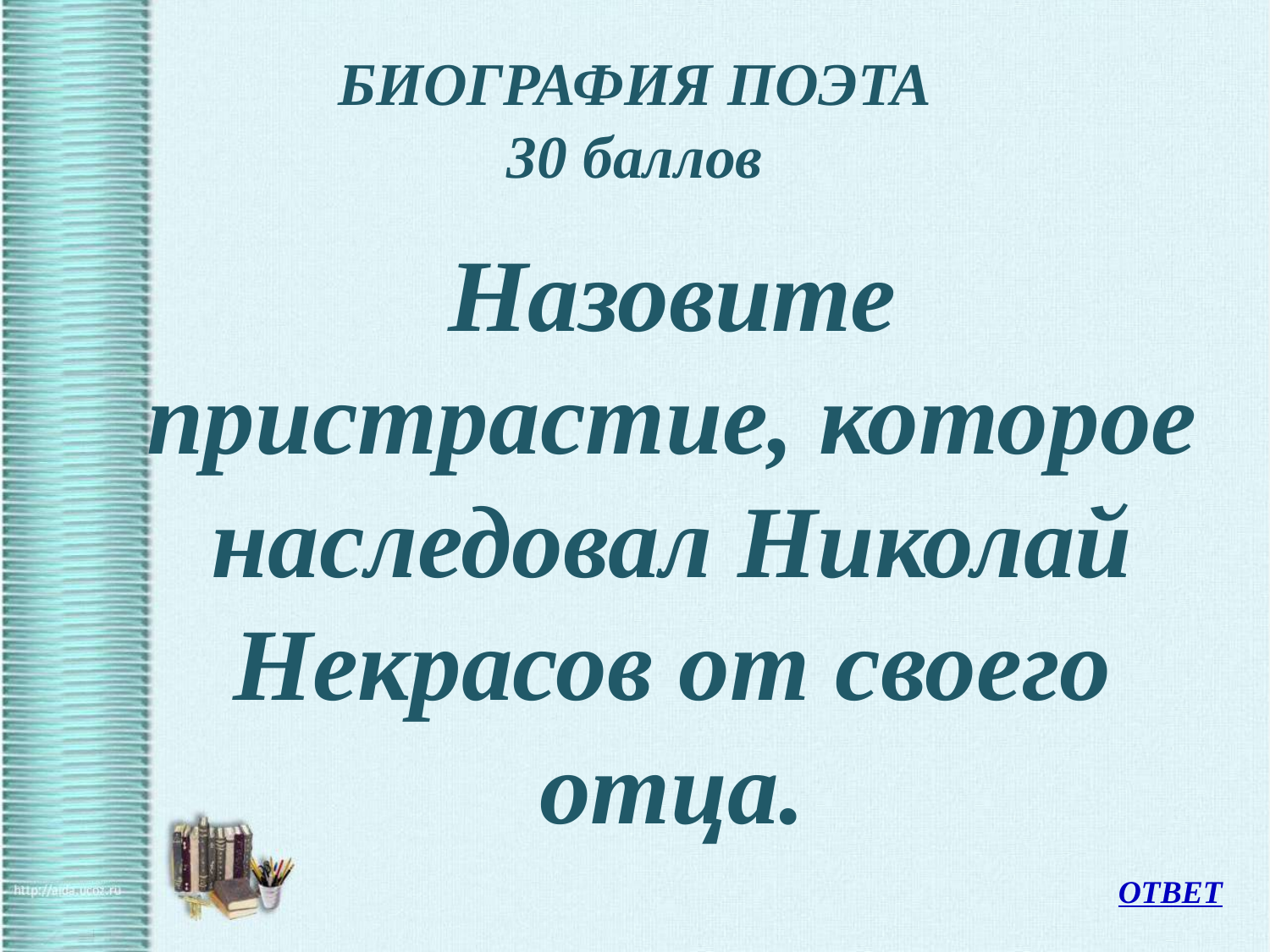

# БИОГРАФИЯ ПОЭТА 30 баллов
	Назовите пристрастие, которое наследовал Николай Некрасов от своего отца.
ОТВЕТ